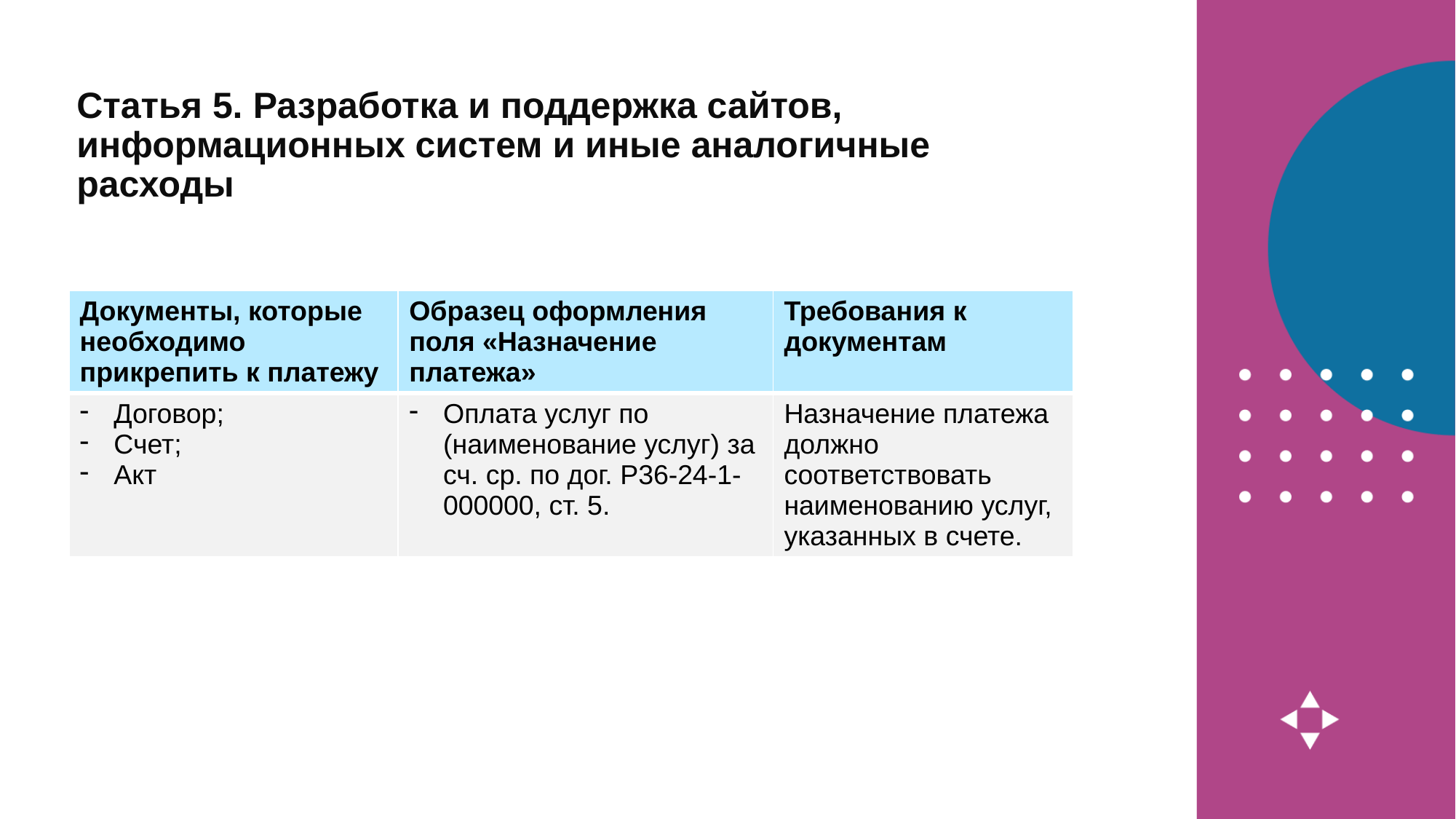

# Статья 5. Разработка и поддержка сайтов, информационных систем и иные аналогичные расходы
| Документы, которые необходимо прикрепить к платежу | Образец оформления поля «Назначение платежа» | Требования к документам |
| --- | --- | --- |
| Договор; Счет; Акт | Оплата услуг по (наименование услуг) за сч. ср. по дог. Р36-24-1-000000, ст. 5. | Назначение платежа должно соответствовать наименованию услуг, указанных в счете. |